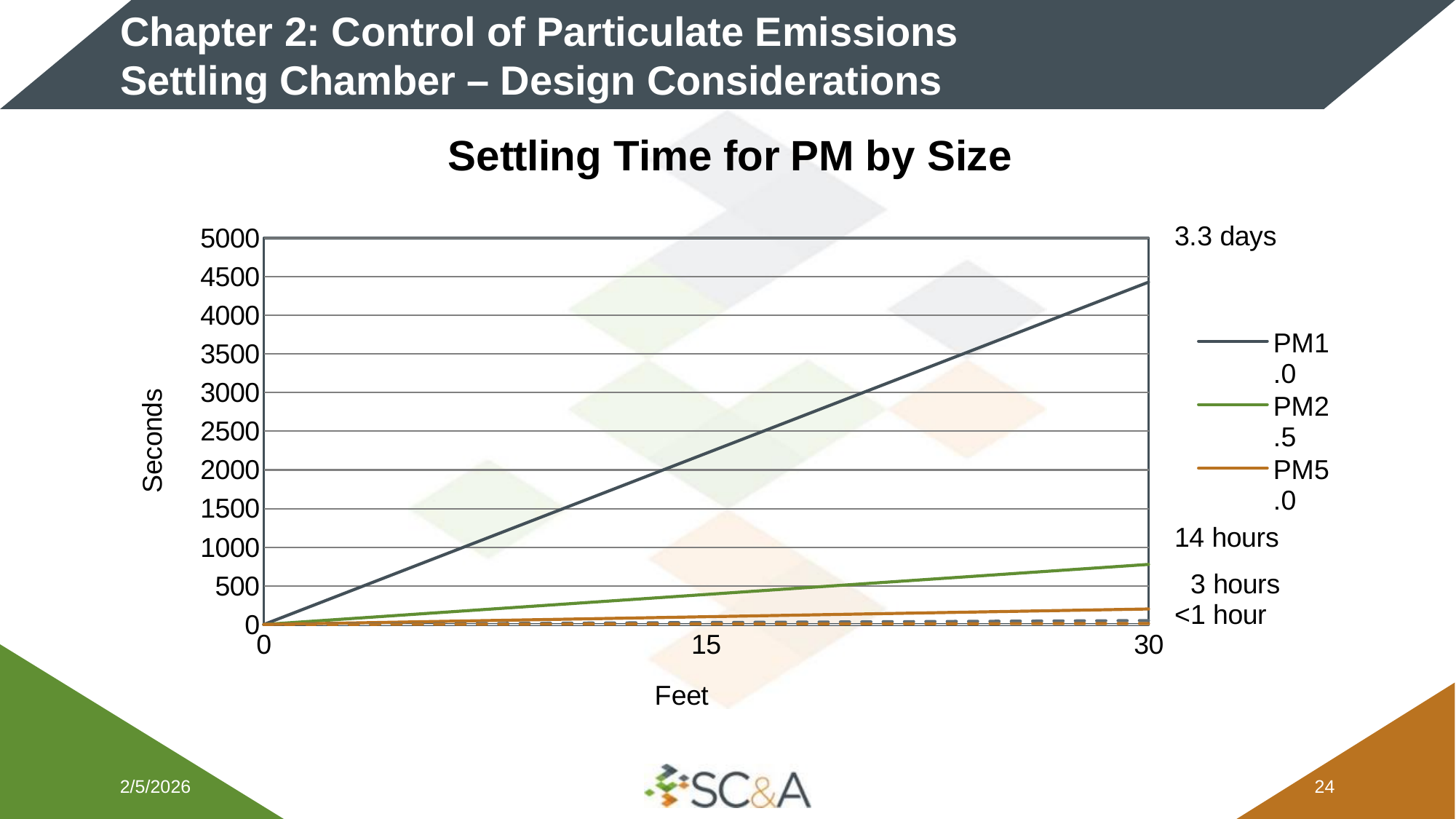

# Chapter 2: Control of Particulate Emissions​ Settling Chamber – Design Considerations

### Chart: Settling Time for PM by Size

| Category | PM1.0 | PM2.5 | PM5.0 | PM10 | PM20 |
|---|---|---|---|---|---|
| 0 | 0.0 | 0.0 | 0.0 | 0.0 | 0.0 |
| 15 | 2215.1162081860484 | 388.7754977632657 | 100.13140284047316 | 25.399999187200024 | 6.403361139630259 |
| 30 | 4430.232416372097 | 777.5509955265314 | 200.26280568094631 | 50.79999837440005 | 12.806722279260518 |
2/5/2026
24